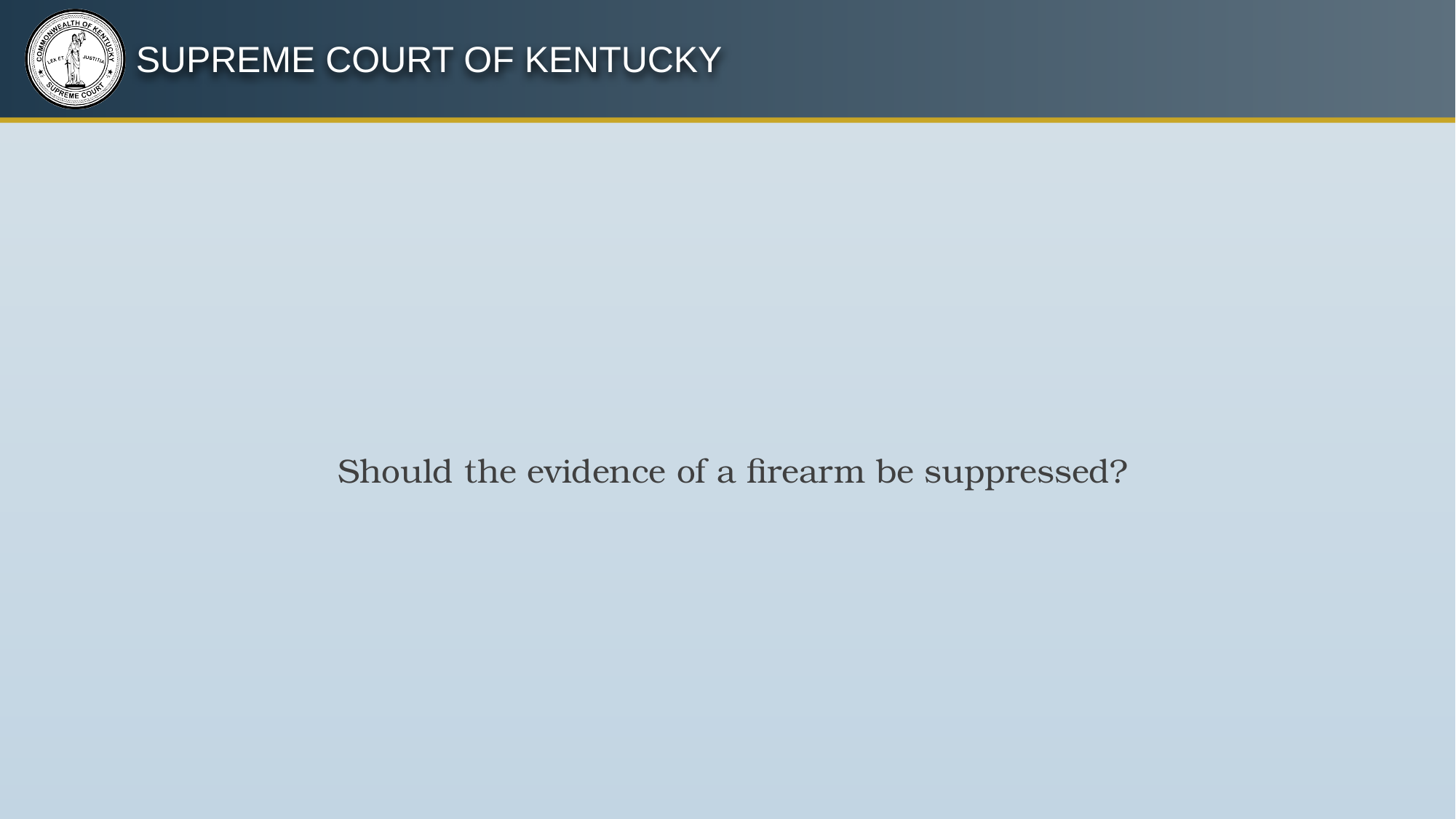

Should the evidence of a firearm be suppressed?